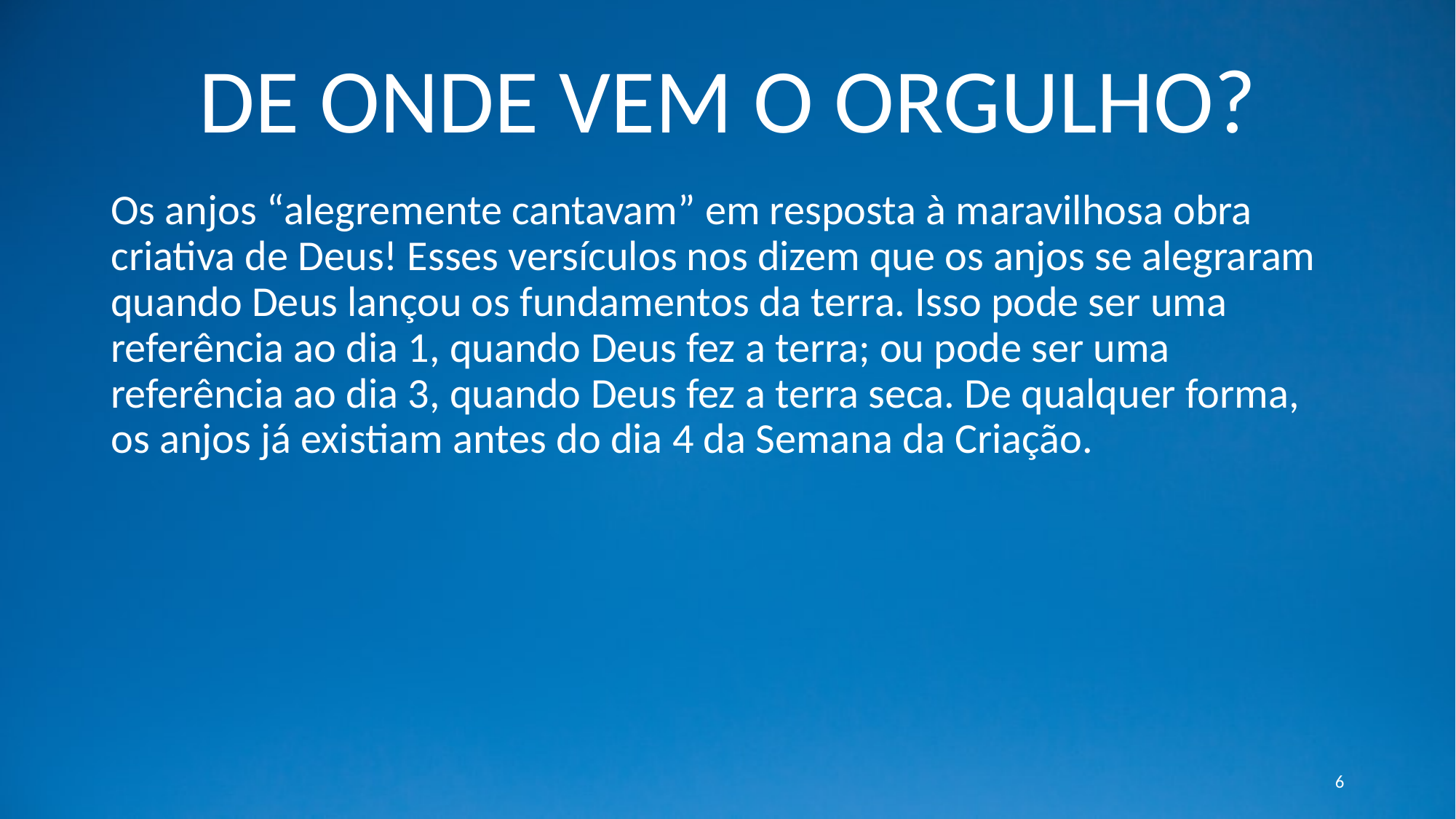

# DE ONDE VEM O ORGULHO?
Os anjos “alegremente cantavam” em resposta à maravilhosa obra criativa de Deus! Esses versículos nos dizem que os anjos se alegraram quando Deus lançou os fundamentos da terra. Isso pode ser uma referência ao dia 1, quando Deus fez a terra; ou pode ser uma referência ao dia 3, quando Deus fez a terra seca. De qualquer forma, os anjos já existiam antes do dia 4 da Semana da Criação.

6